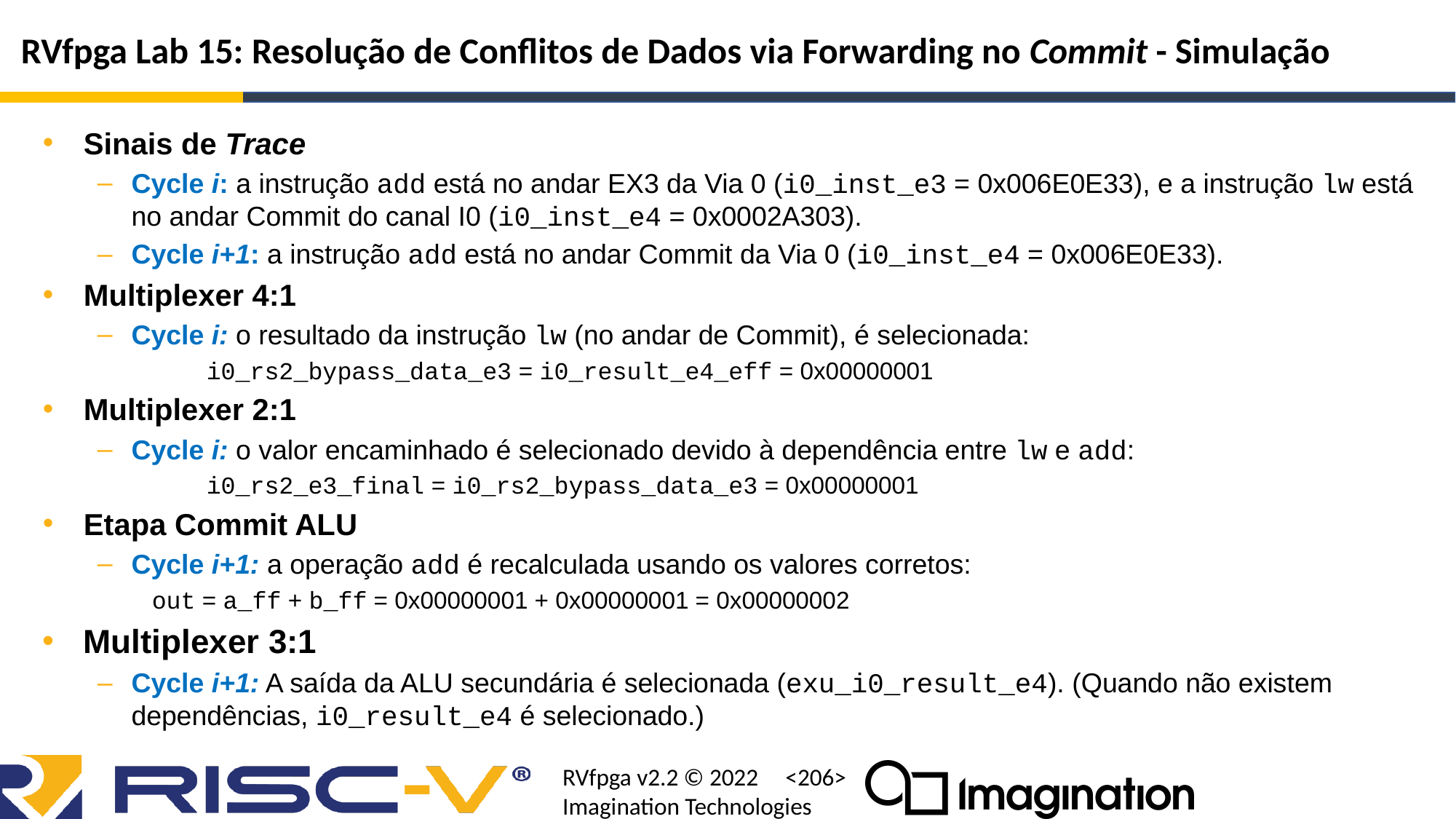

# RVfpga Lab 15: Resolução de Conflitos de Dados via Forwarding no Commit - Simulação
Sinais de Trace
Cycle i: a instrução add está no andar EX3 da Via 0 (i0_inst_e3 = 0x006E0E33), e a instrução lw está no andar Commit do canal I0 (i0_inst_e4 = 0x0002A303).
Cycle i+1: a instrução add está no andar Commit da Via 0 (i0_inst_e4 = 0x006E0E33).
Multiplexer 4:1
Cycle i: o resultado da instrução lw (no andar de Commit), é selecionada:
	i0_rs2_bypass_data_e3 = i0_result_e4_eff = 0x00000001
Multiplexer 2:1
Cycle i: o valor encaminhado é selecionado devido à dependência entre lw e add:
	i0_rs2_e3_final = i0_rs2_bypass_data_e3 = 0x00000001
Etapa Commit ALU
Cycle i+1: a operação add é recalculada usando os valores corretos:
out = a_ff + b_ff = 0x00000001 + 0x00000001 = 0x00000002
Multiplexer 3:1
Cycle i+1: A saída da ALU secundária é selecionada (exu_i0_result_e4). (Quando não existem dependências, i0_result_e4 é selecionado.)